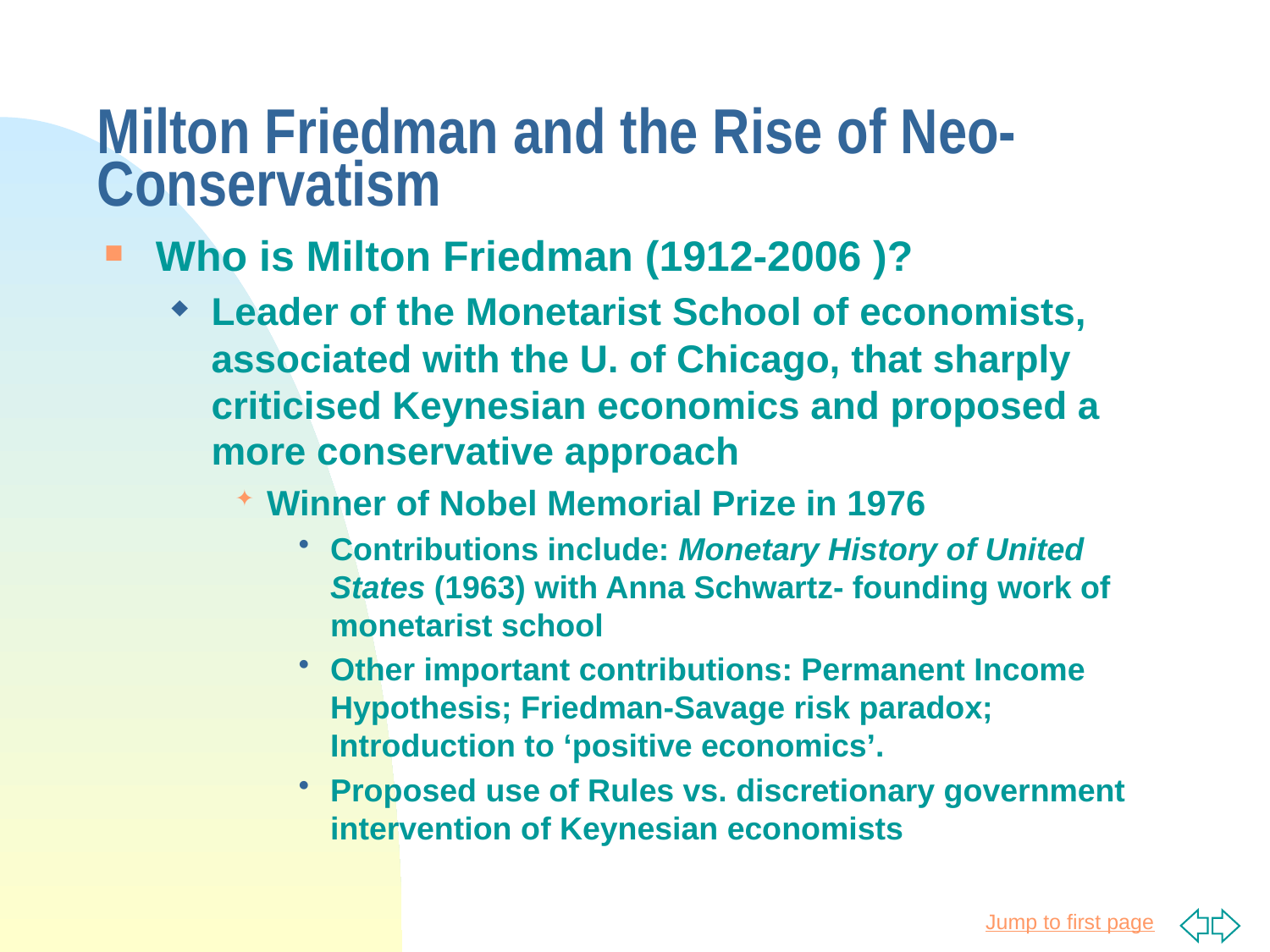

# Milton Friedman and the Rise of Neo-Conservatism
Who is Milton Friedman (1912-2006 )?
Leader of the Monetarist School of economists, associated with the U. of Chicago, that sharply criticised Keynesian economics and proposed a more conservative approach
Winner of Nobel Memorial Prize in 1976
Contributions include: Monetary History of United States (1963) with Anna Schwartz- founding work of monetarist school
Other important contributions: Permanent Income Hypothesis; Friedman-Savage risk paradox; Introduction to ‘positive economics’.
Proposed use of Rules vs. discretionary government intervention of Keynesian economists